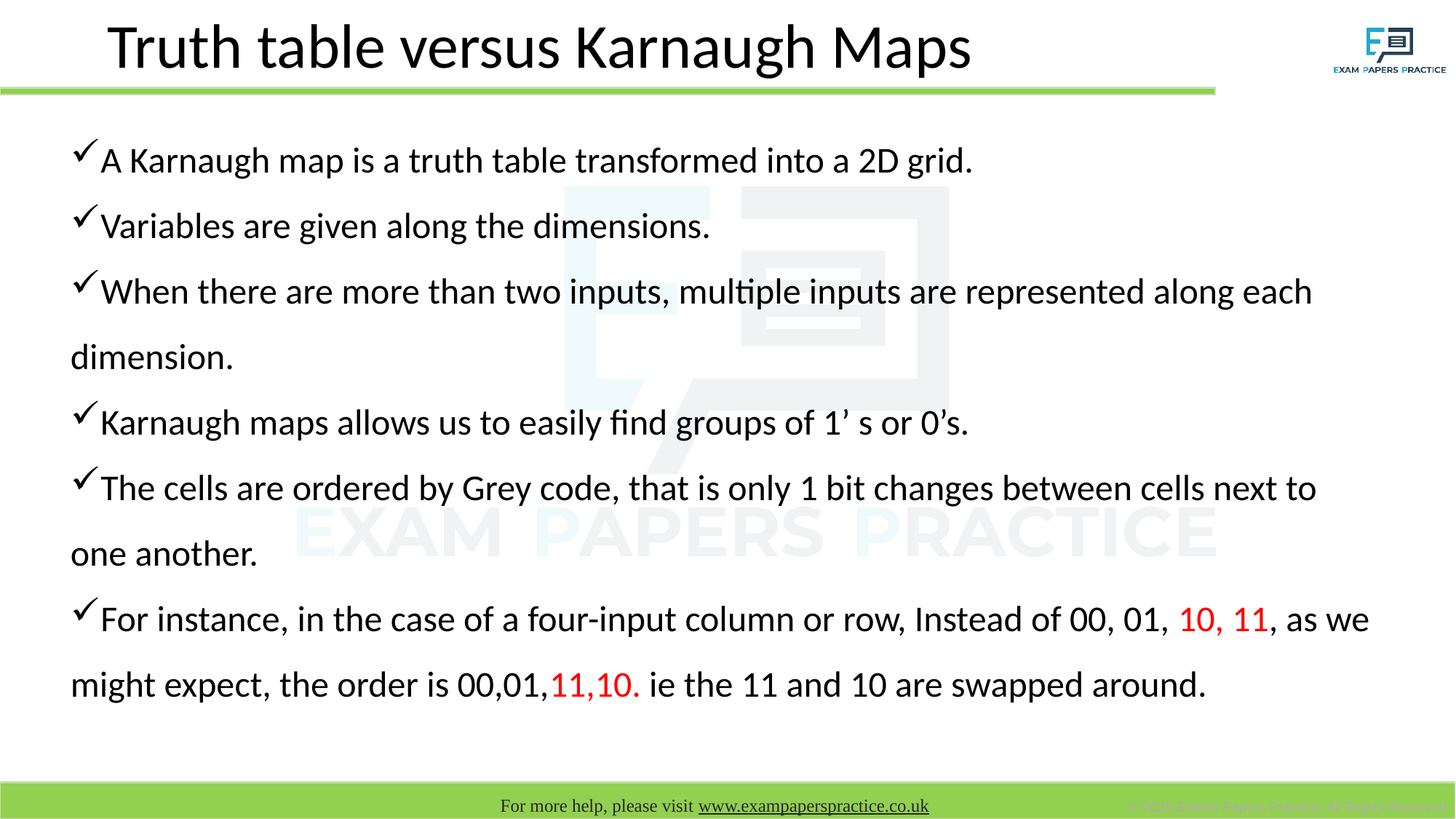

# Truth table versus Karnaugh Maps
A Karnaugh map is a truth table transformed into a 2D grid.
Variables are given along the dimensions.
When there are more than two inputs, multiple inputs are represented along each dimension.
Karnaugh maps allows us to easily find groups of 1’ s or 0’s.
The cells are ordered by Grey code, that is only 1 bit changes between cells next to one another.
For instance, in the case of a four-input column or row, Instead of 00, 01, 10, 11, as we might expect, the order is 00,01,11,10. ie the 11 and 10 are swapped around.